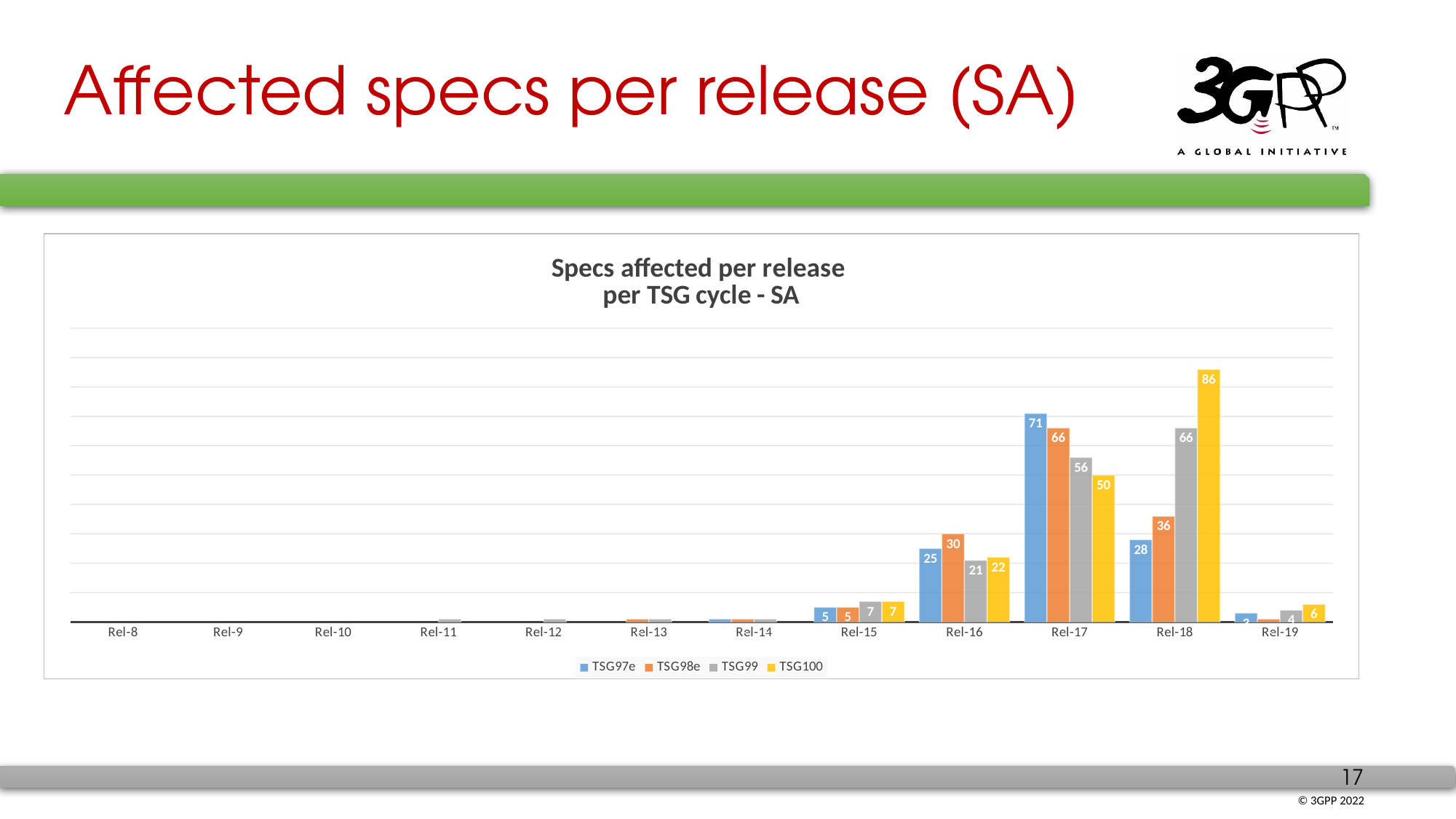

# Affected specs per release (SA)

### Chart: Specs affected per release per TSG cycle - SA

| Category | TSG97e | TSG98e | TSG99 | TSG100 |
|---|---|---|---|---|
| Rel-8 | None | None | None | None |
| Rel-9 | None | None | None | None |
| Rel-10 | None | None | None | None |
| Rel-11 | None | None | 1.0 | None |
| Rel-12 | None | None | 1.0 | None |
| Rel-13 | None | 1.0 | 1.0 | None |
| Rel-14 | 1.0 | 1.0 | 1.0 | None |
| Rel-15 | 5.0 | 5.0 | 7.0 | 7.0 |
| Rel-16 | 25.0 | 30.0 | 21.0 | 22.0 |
| Rel-17 | 71.0 | 66.0 | 56.0 | 50.0 |
| Rel-18 | 28.0 | 36.0 | 66.0 | 86.0 |
| Rel-19 | 3.0 | 1.0 | 4.0 | 6.0 |